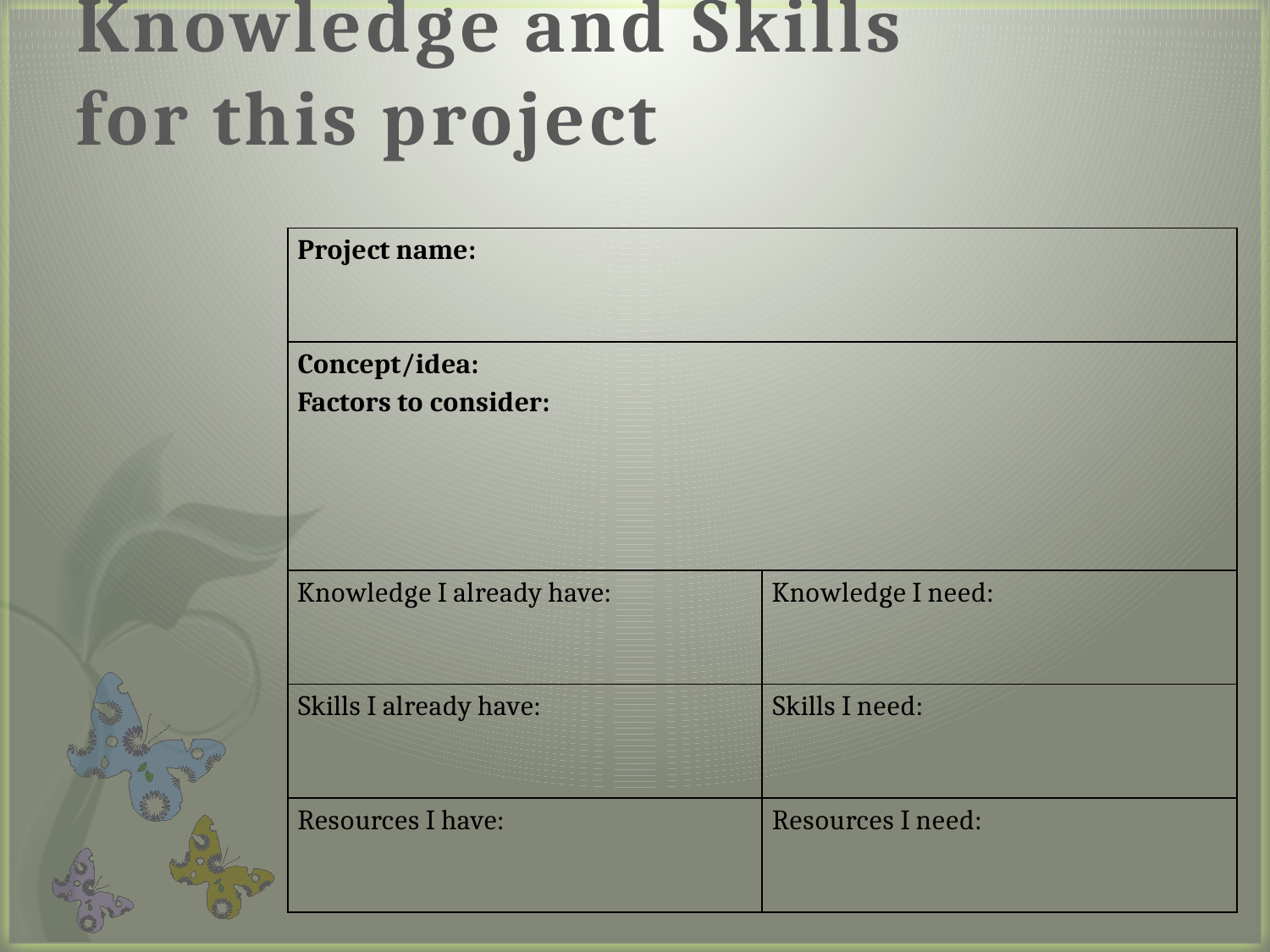

# Knowledge and Skills for this project
| Project name: |  |
| --- | --- |
| Concept/idea: Factors to consider: |  |
| Knowledge I already have: | Knowledge I need: |
| Skills I already have: | Skills I need: |
| Resources I have: | Resources I need: |